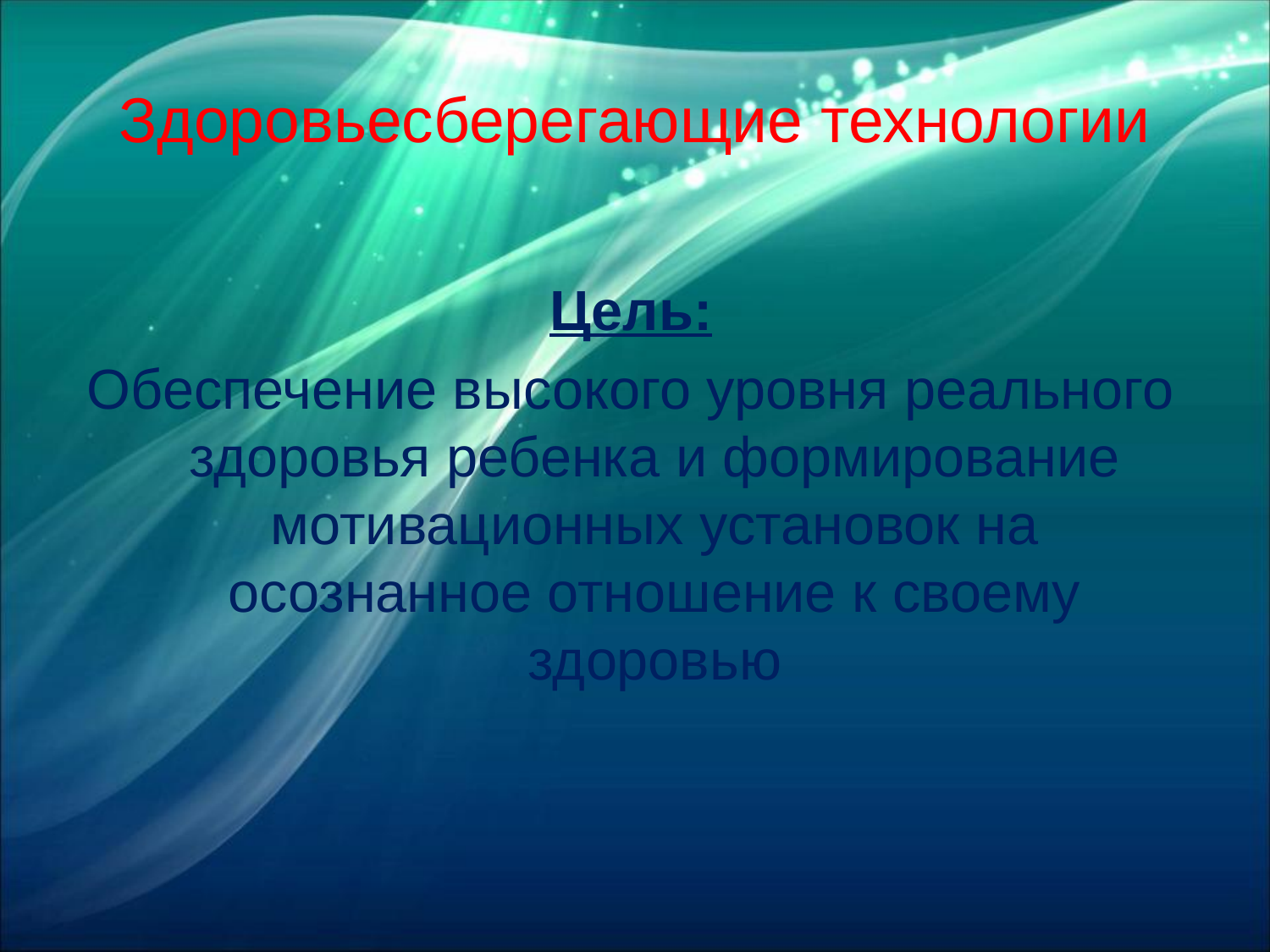

# Здоровьесберегающие технологии
Цель:
Обеспечение высокого уровня реального здоровья ребенка и формирование мотивационных установок на осознанное отношение к своему здоровью